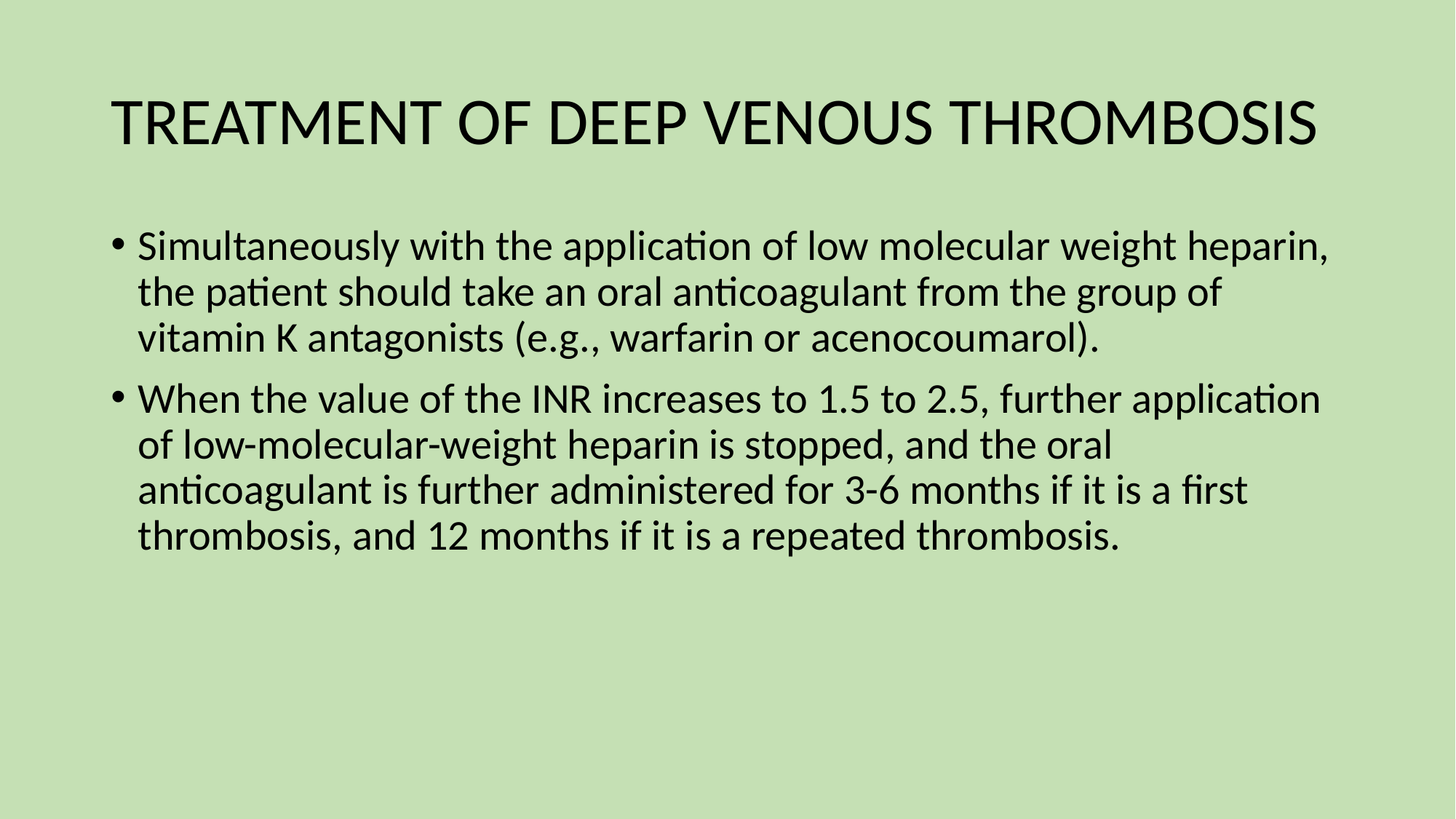

# TREATMENT OF DEEP VENOUS THROMBOSIS
Simultaneously with the application of low molecular weight heparin, the patient should take an oral anticoagulant from the group of vitamin K antagonists (e.g., warfarin or acenocoumarol).
When the value of the INR increases to 1.5 to 2.5, further application of low-molecular-weight heparin is stopped, and the oral anticoagulant is further administered for 3-6 months if it is a first thrombosis, and 12 months if it is a repeated thrombosis.